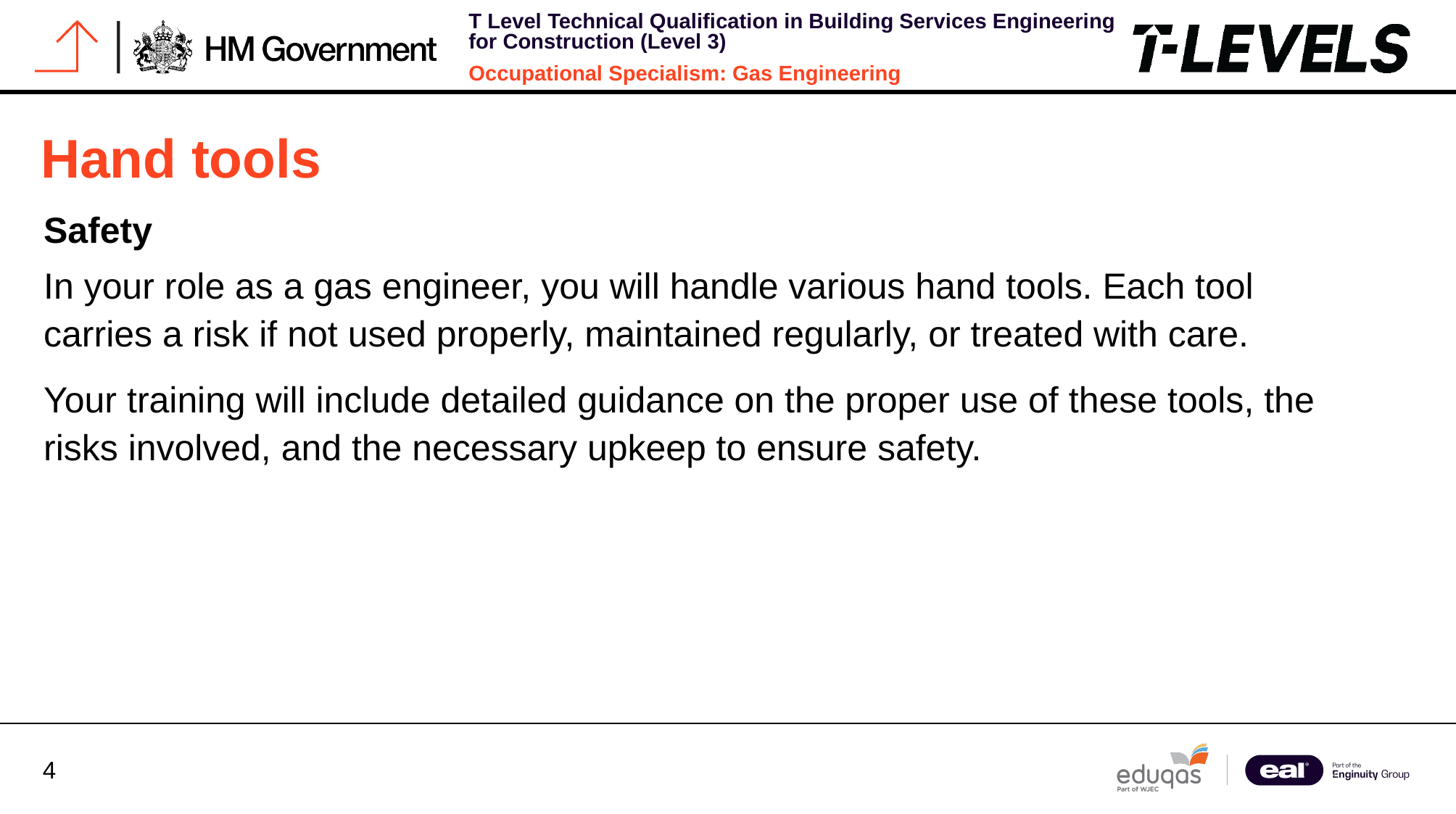

# Hand tools
Safety
In your role as a gas engineer, you will handle various hand tools. Each tool carries a risk if not used properly, maintained regularly, or treated with care.
Your training will include detailed guidance on the proper use of these tools, the risks involved, and the necessary upkeep to ensure safety.